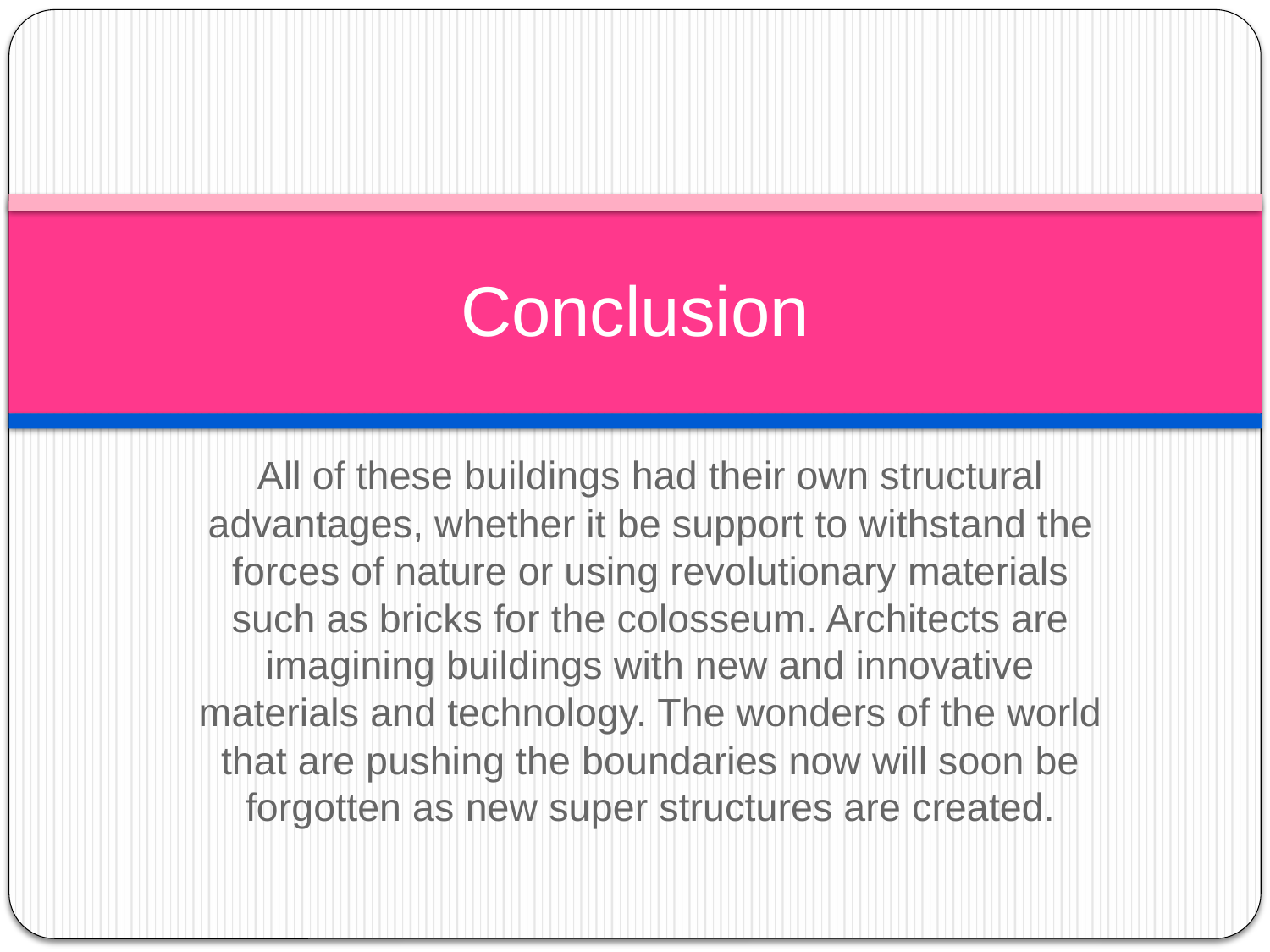

# Conclusion
All of these buildings had their own structural advantages, whether it be support to withstand the forces of nature or using revolutionary materials such as bricks for the colosseum. Architects are imagining buildings with new and innovative materials and technology. The wonders of the world that are pushing the boundaries now will soon be forgotten as new super structures are created.